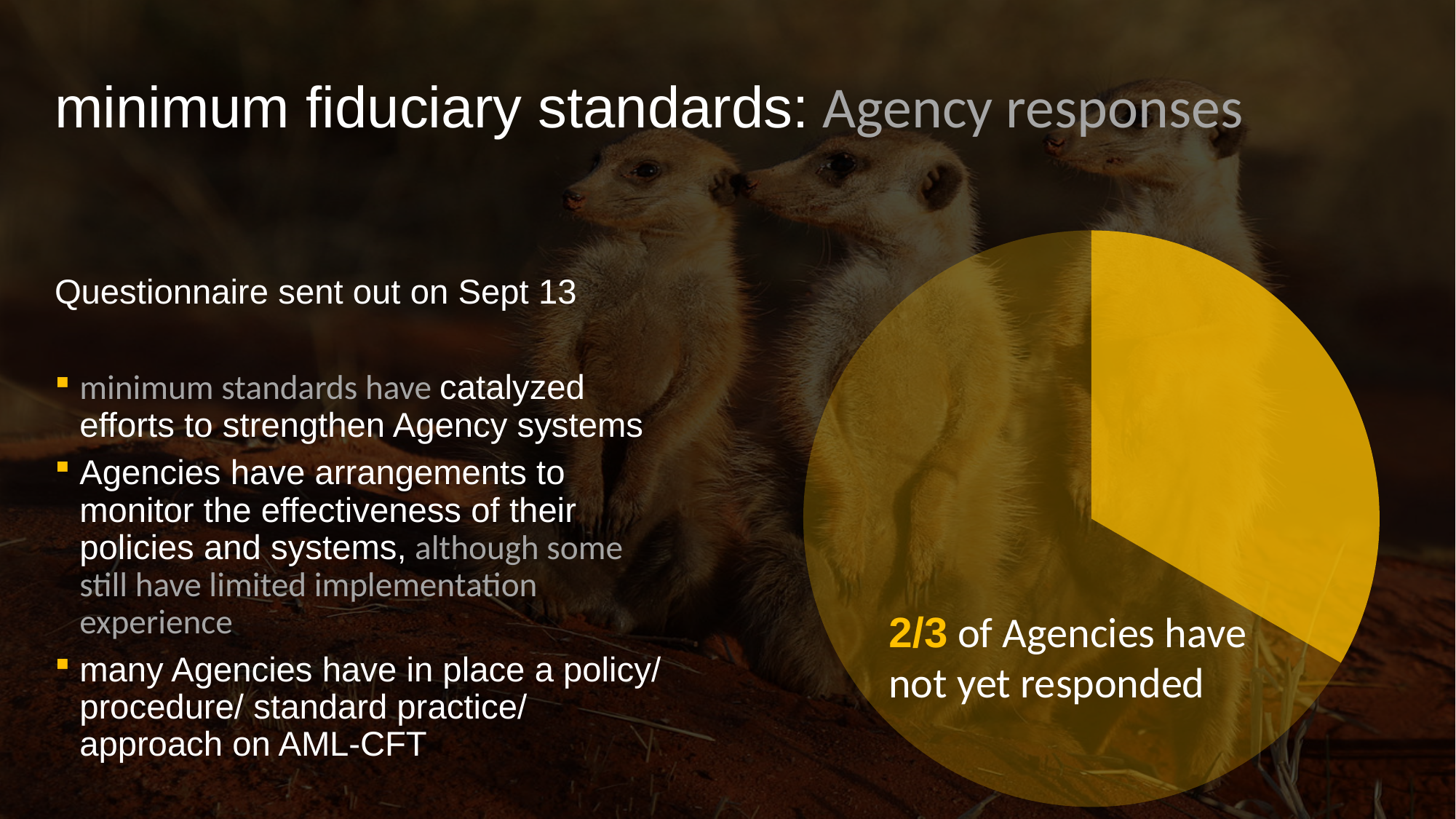

# minimum fiduciary standards: Agency responses
Questionnaire sent out on Sept 13

minimum standards have catalyzed efforts to strengthen Agency systems
Agencies have arrangements to monitor the effectiveness of their policies and systems, although some still have limited implementation experience
many Agencies have in place a policy/ procedure/ standard practice/ approach on AML-CFT

### Chart

| Category |  |
|---|---|
2/3 of Agencies have
not yet responded